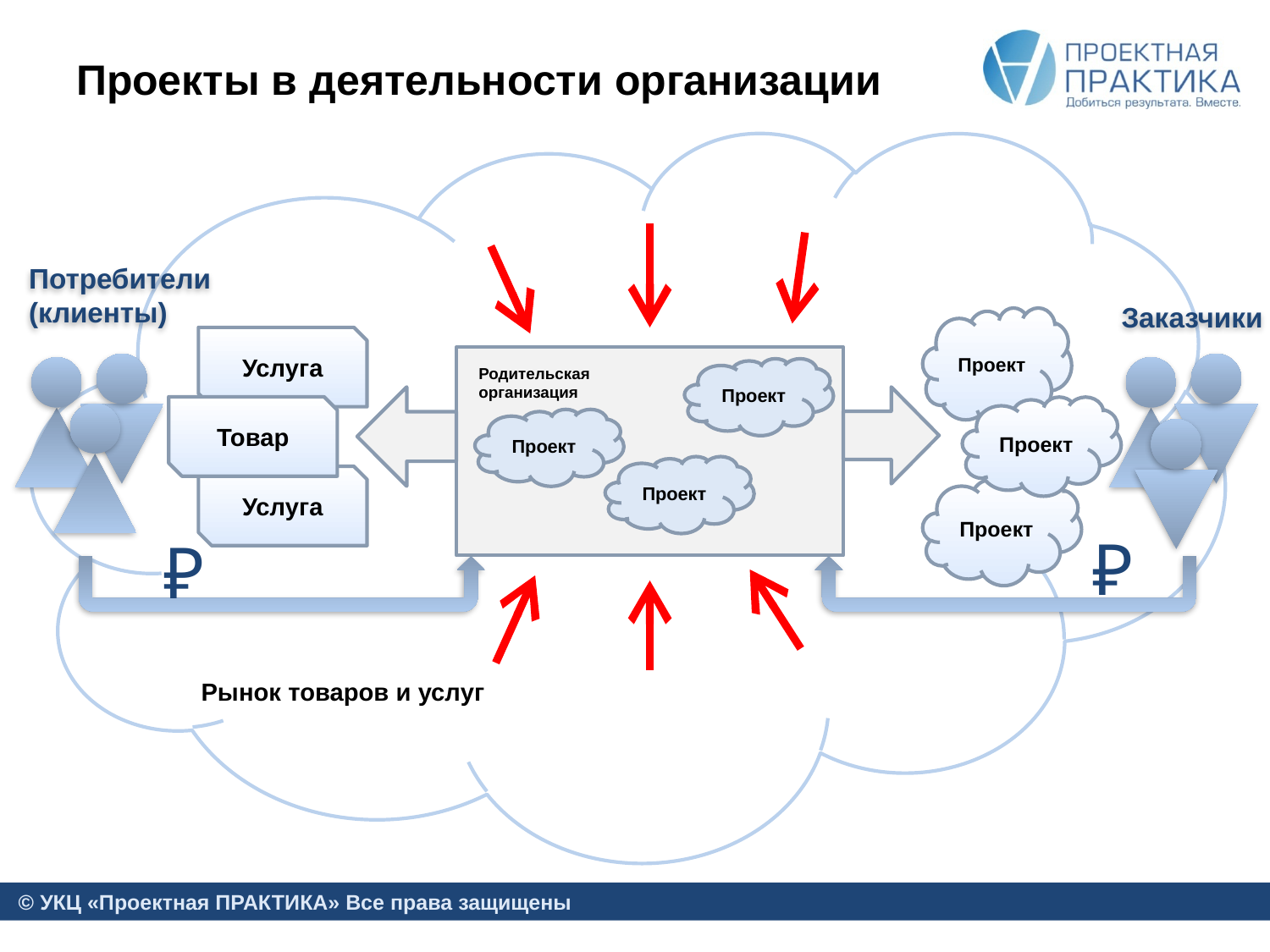

# Проекты в деятельности организации

Потребители
(клиенты)
Заказчики
Проект
Услуга

Родительская организация
Проект

Товар
Проект
Проект
Проект
Услуга
Проект
₽
₽

Рынок товаров и услуг